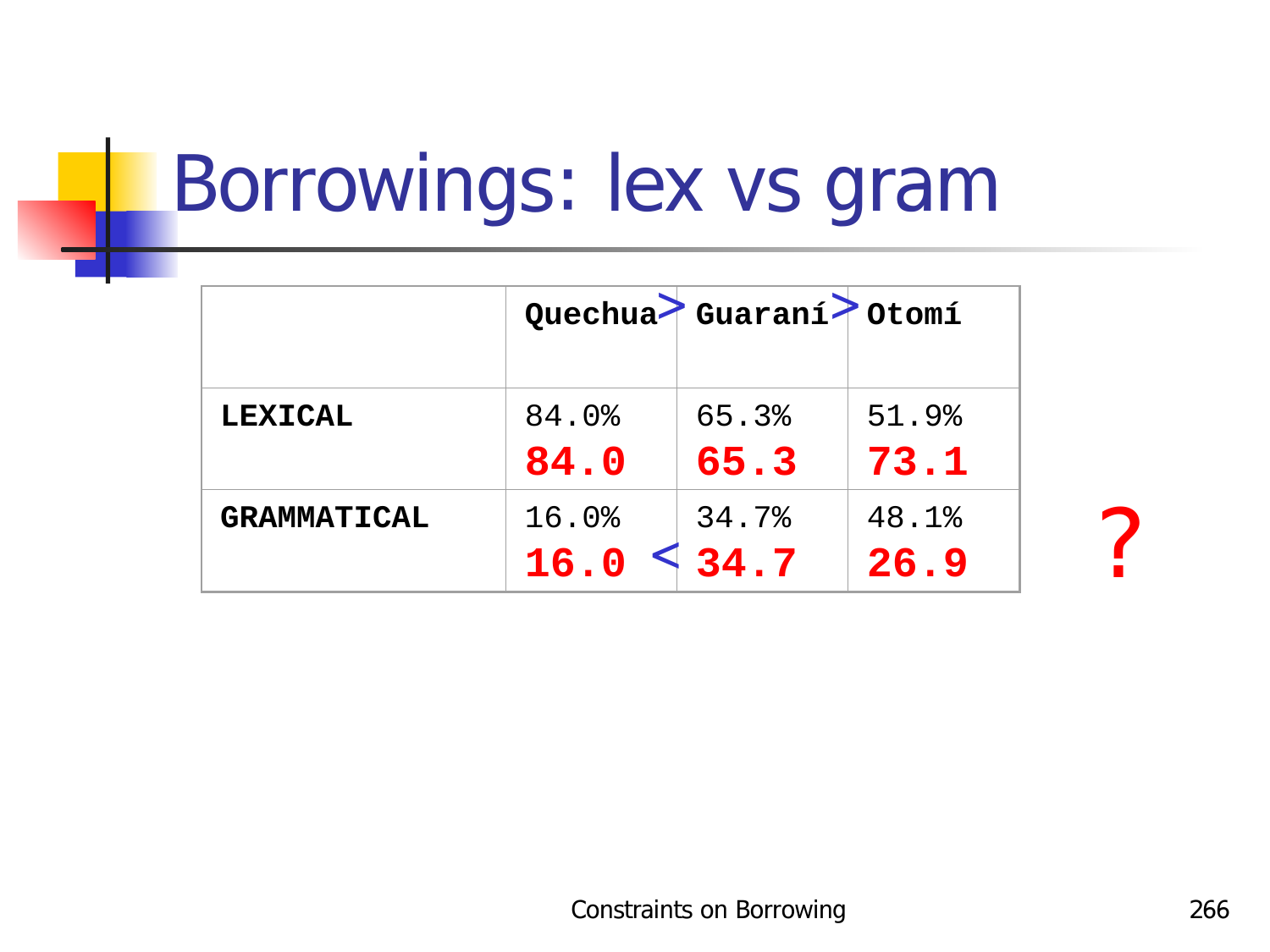

# Borrowings: lex vs gram

>
>

Quechua

Guaraní

Otomí

LEXICAL

84.0%
84.0

65.3%
65.3

51.9%
73.1

GRAMMATICAL

16.0%
16.0

34.7%
34.7

48.1%
26.9
?
<

Constraints on Borrowing
266